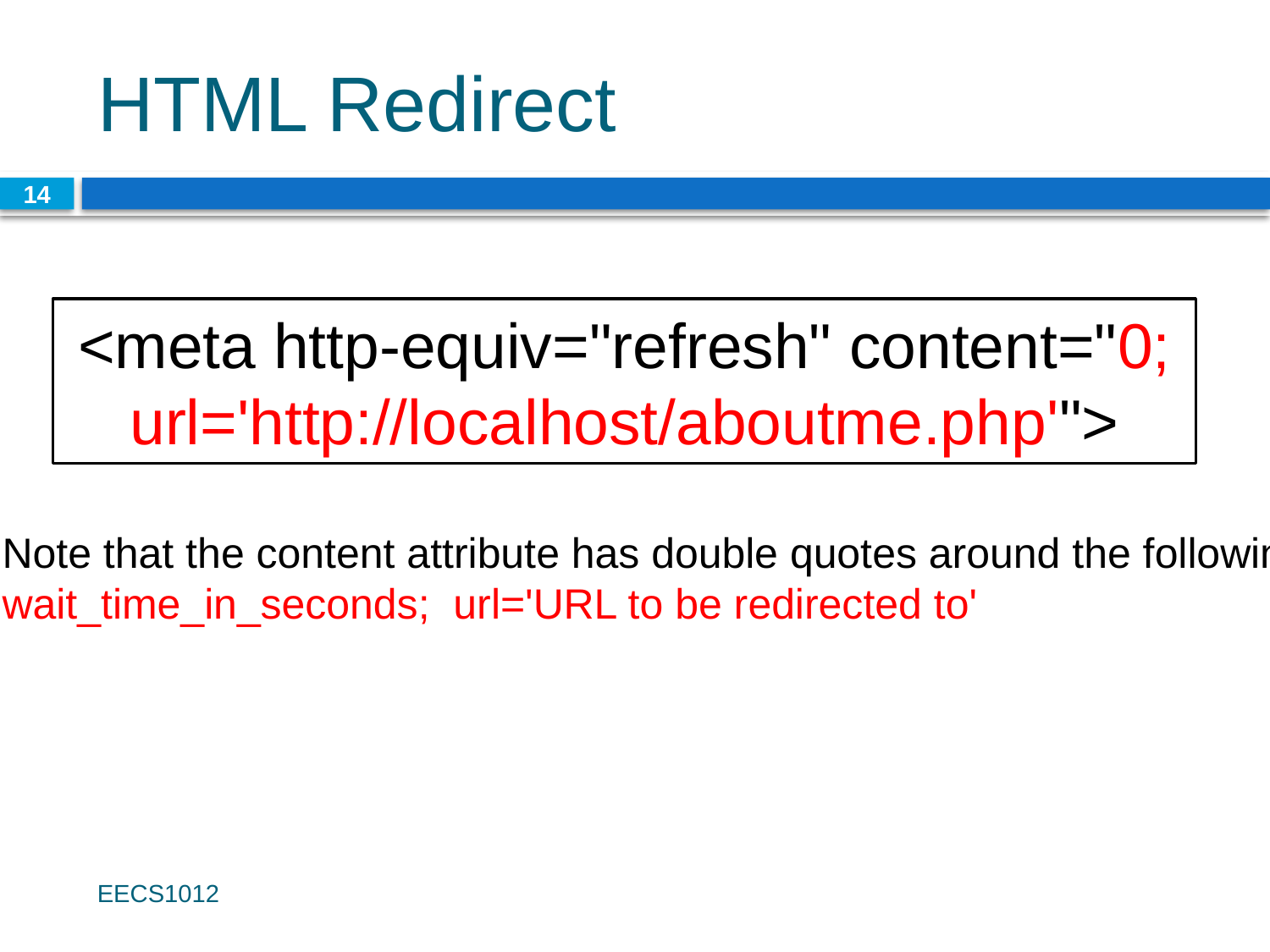

# HTML Redirect
14
<meta http-equiv="refresh" content="0; url='http://localhost/aboutme.php'">
Note that the content attribute has double quotes around the following:
wait_time_in_seconds;  url='URL to be redirected to'
EECS1012